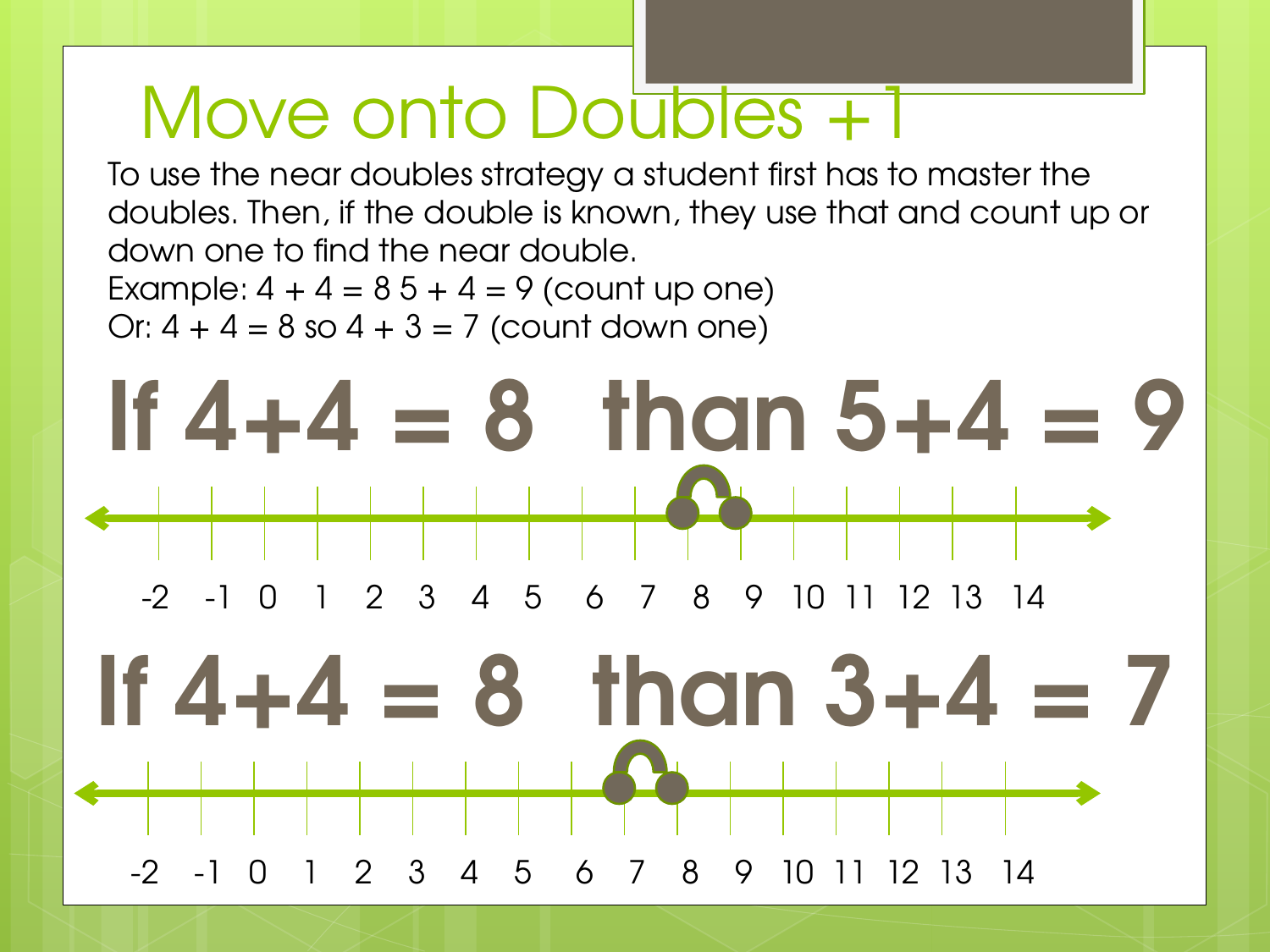

# Move onto Doubles +1
To use the near doubles strategy a student first has to master the doubles. Then, if the double is known, they use that and count up or down one to find the near double.
Example: 4 + 4 = 8 5 + 4 = 9 (count up one)
Or: 4 + 4 = 8 so 4 + 3 = 7 (count down one)
If 4+4 = 8
than 5+4 = 9

     -2    -1   0    1    2    3    4    5     6    7    8    9   10  11  12  13   14
If 4+4 = 8
than 3+4 = 7

     -2    -1   0    1    2    3    4    5     6    7    8    9   10  11  12  13   14